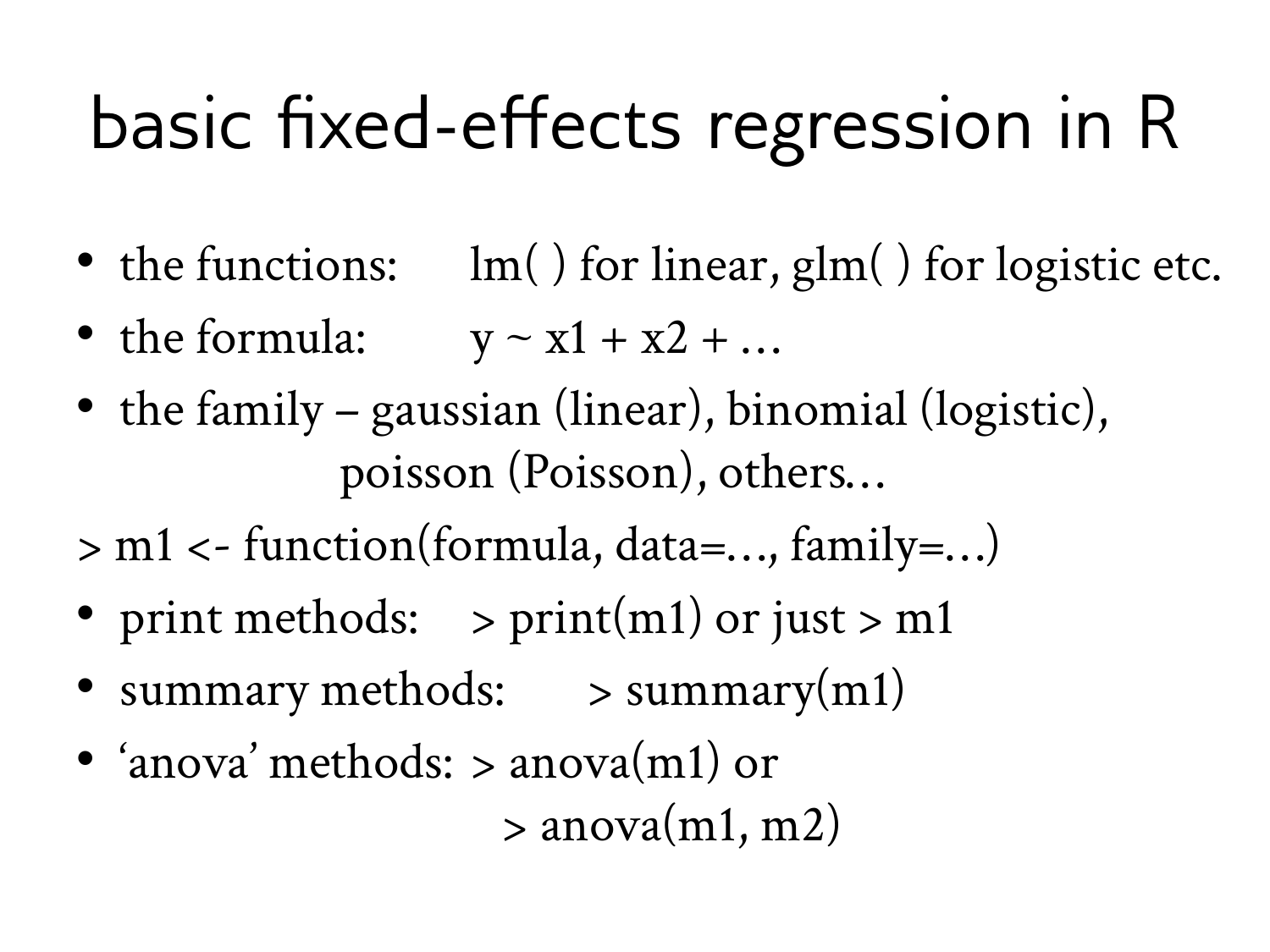

# basic fixed-effects regression in R
the functions:	lm( ) for linear, glm( ) for logistic etc.
the formula:		y ~ x1 + x2 + …
the family – gaussian (linear), binomial (logistic),
                   poisson (Poisson), others…
> m1 <- function(formula, data=…, family=…)
print methods: 		> print(m1) or just > m1
summary methods:	> summary(m1)
‘anova’ methods: 		> anova(m1) or
                                 > anova(m1, m2)